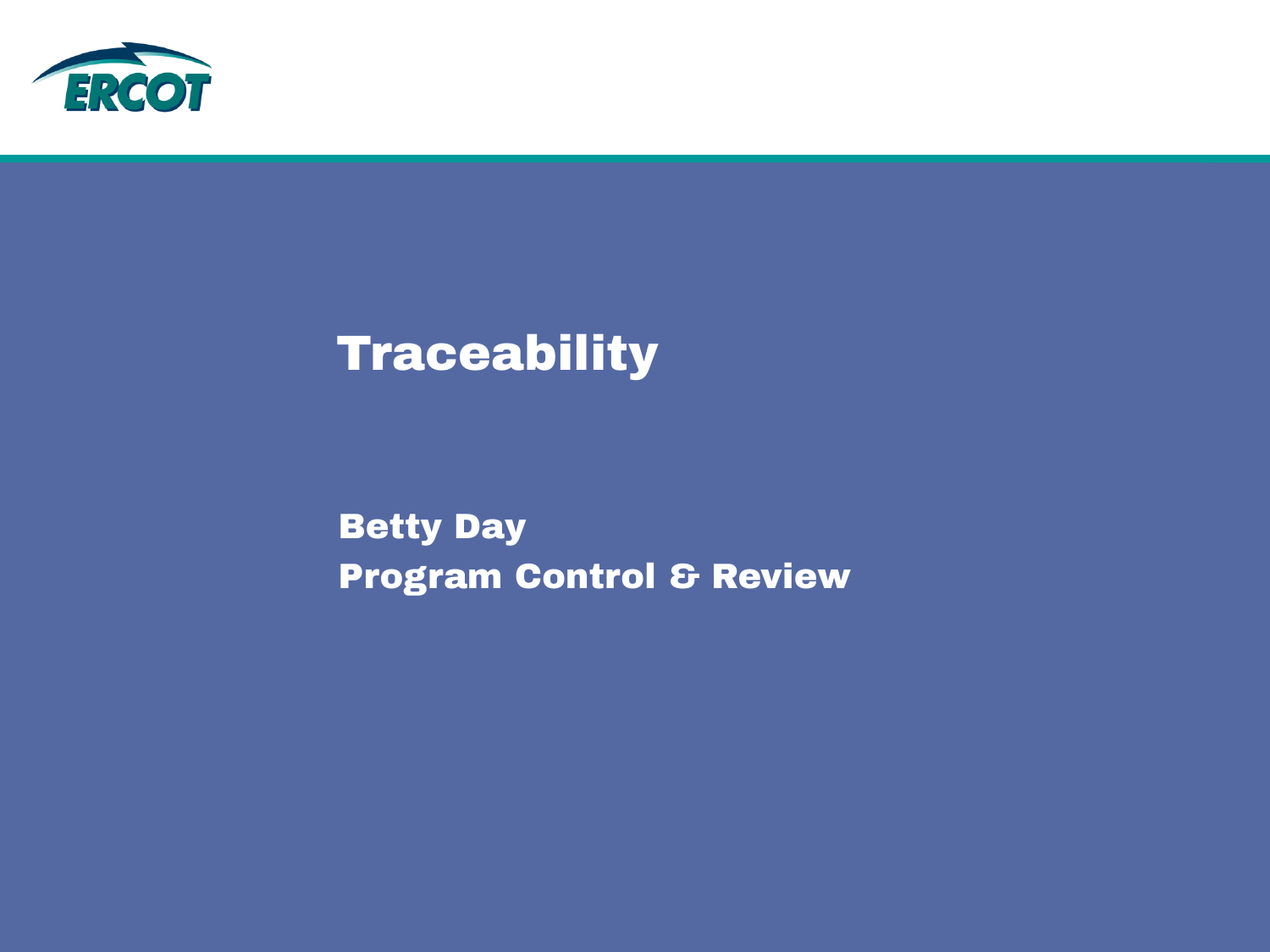

# Traceability
Betty Day
Program Control & Review